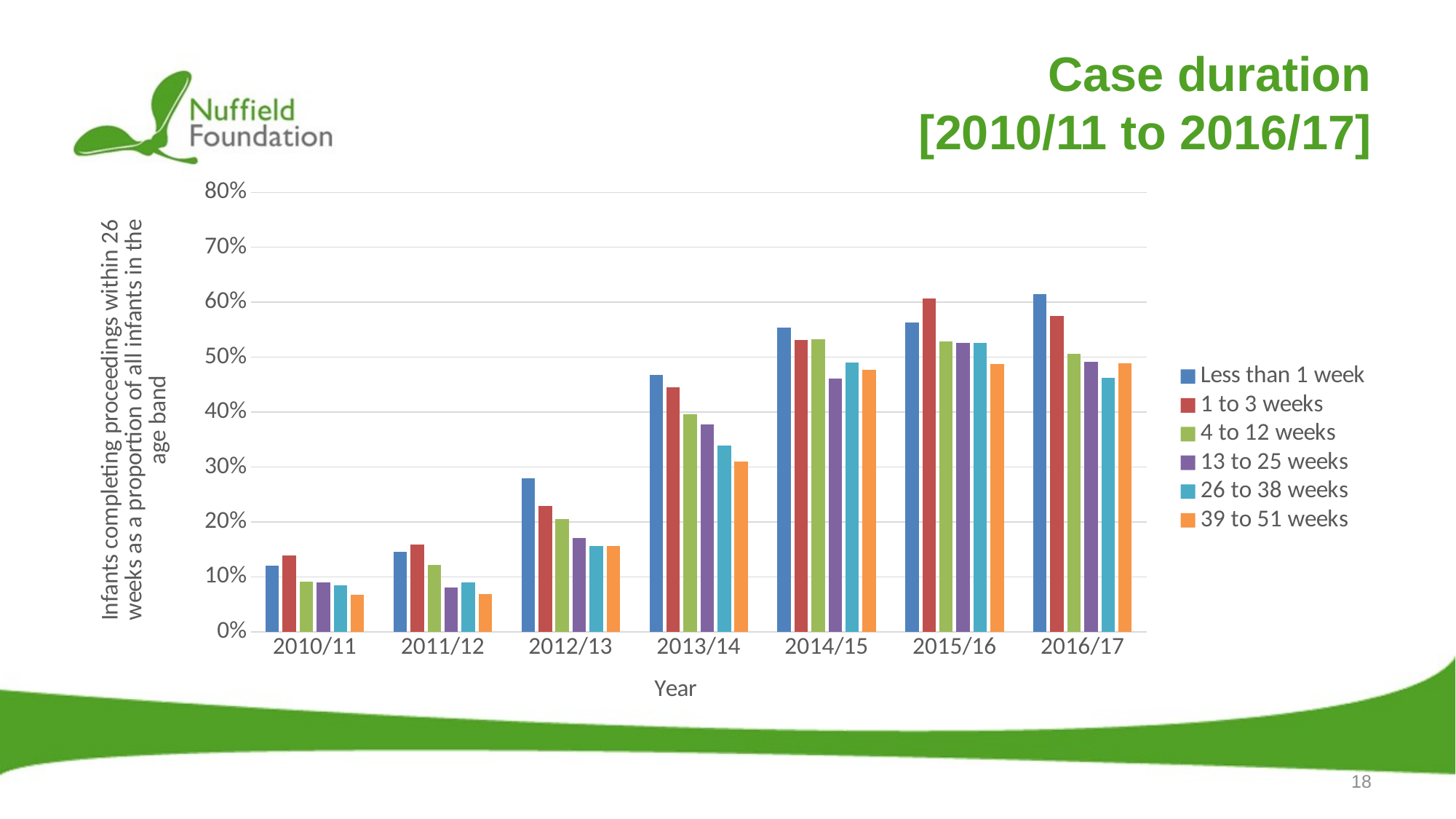

# Case duration [2010/11 to 2016/17]

### Chart

| Category | Less than 1 week | 1 to 3 weeks | 4 to 12 weeks | 13 to 25 weeks | 26 to 38 weeks | 39 to 51 weeks |
|---|---|---|---|---|---|---|
| 2010/11 | 0.11973018549747048 | 0.13893129770992366 | 0.09162717219589257 | 0.08940397350993377 | 0.08409090909090909 | 0.06666666666666667 |
| 2011/12 | 0.1453045685279188 | 0.15838926174496645 | 0.12156862745098039 | 0.08039492242595205 | 0.08961303462321792 | 0.06896551724137931 |
| 2012/13 | 0.2790286975717439 | 0.2289029535864979 | 0.20510483135824978 | 0.17126436781609194 | 0.1561938958707361 | 0.1556420233463035 |
| 2013/14 | 0.4680764538430256 | 0.44562899786780386 | 0.3964620187304891 | 0.37735849056603776 | 0.3384853168469861 | 0.3096153846153846 |
| 2014/15 | 0.5531914893617021 | 0.5307402760351317 | 0.5322997416020672 | 0.4610951008645533 | 0.4896694214876033 | 0.47702407002188185 |
| 2015/16 | 0.5629672225416906 | 0.6065375302663438 | 0.5282583621683967 | 0.5260347129506008 | 0.5262206148282098 | 0.4869215291750503 |
| 2016/17 | 0.6141732283464567 | 0.5754601226993865 | 0.5055079559363526 | 0.49127906976744184 | 0.4618249534450652 | 0.48851774530271397 |
18